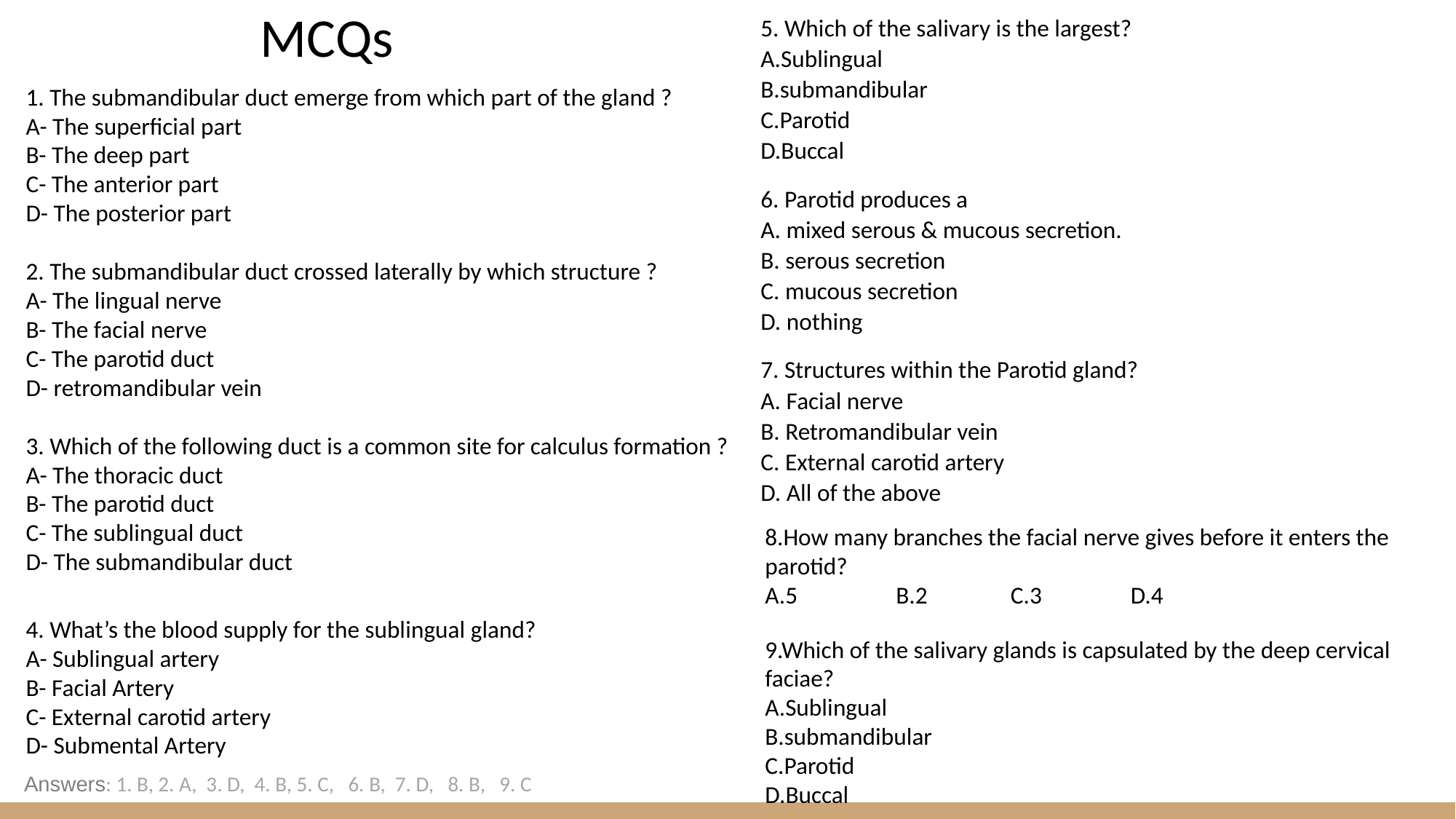

MCQs
5. Which of the salivary is the largest?
A.Sublingual
B.submandibular
C.Parotid
D.Buccal

6. Parotid produces a
A. mixed serous & mucous secretion.
B. serous secretion
C. mucous secretion
D. nothing

7. Structures within the Parotid gland?
A. Facial nerve
B. Retromandibular vein
C. External carotid artery
D. All of the above
1. The submandibular duct emerge from which part of the gland ?
A- The superficial part
B- The deep part
C- The anterior part
D- The posterior part

2. The submandibular duct crossed laterally by which structure ?
A- The lingual nerve
B- The facial nerve
C- The parotid duct
D- retromandibular vein

3. Which of the following duct is a common site for calculus formation ?
A- The thoracic duct
B- The parotid duct
C- The sublingual duct
D- The submandibular duct

4. What’s the blood supply for the sublingual gland?
A- Sublingual artery
B- Facial Artery
C- External carotid artery
D- Submental Artery
8.How many branches the facial nerve gives before it enters the parotid?
A.5	    B.2 	     C.3 	       D.4

9.Which of the salivary glands is capsulated by the deep cervical faciae?
A.Sublingual
B.submandibular
C.Parotid
D.Buccal
Answers: 1. B, 2. A,  3. D,  4. B, 5. C,   6. B,  7. D,   8. B,   9. C